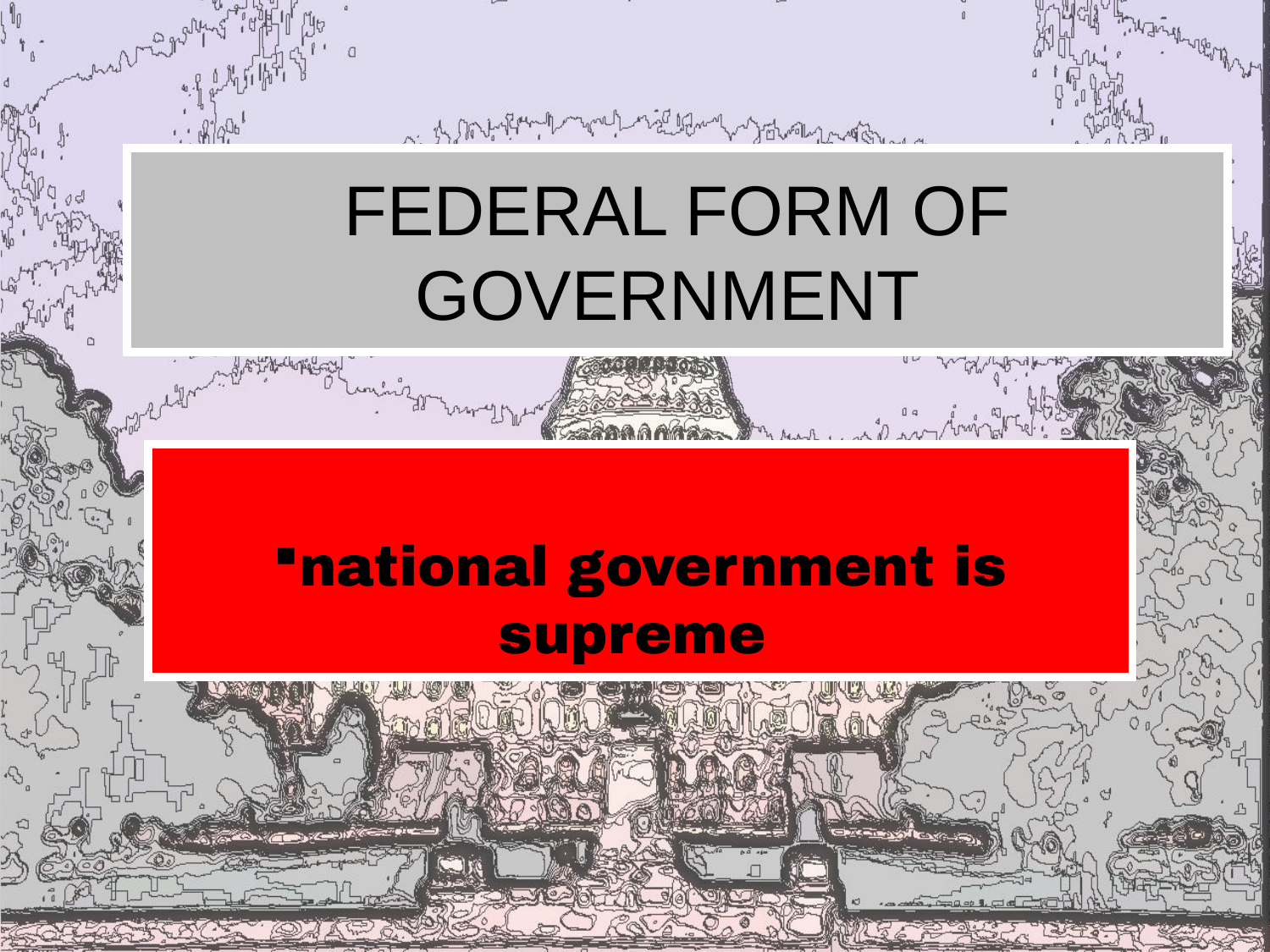

# FEDERAL FORM OF GOVERNMENT

national government is supreme